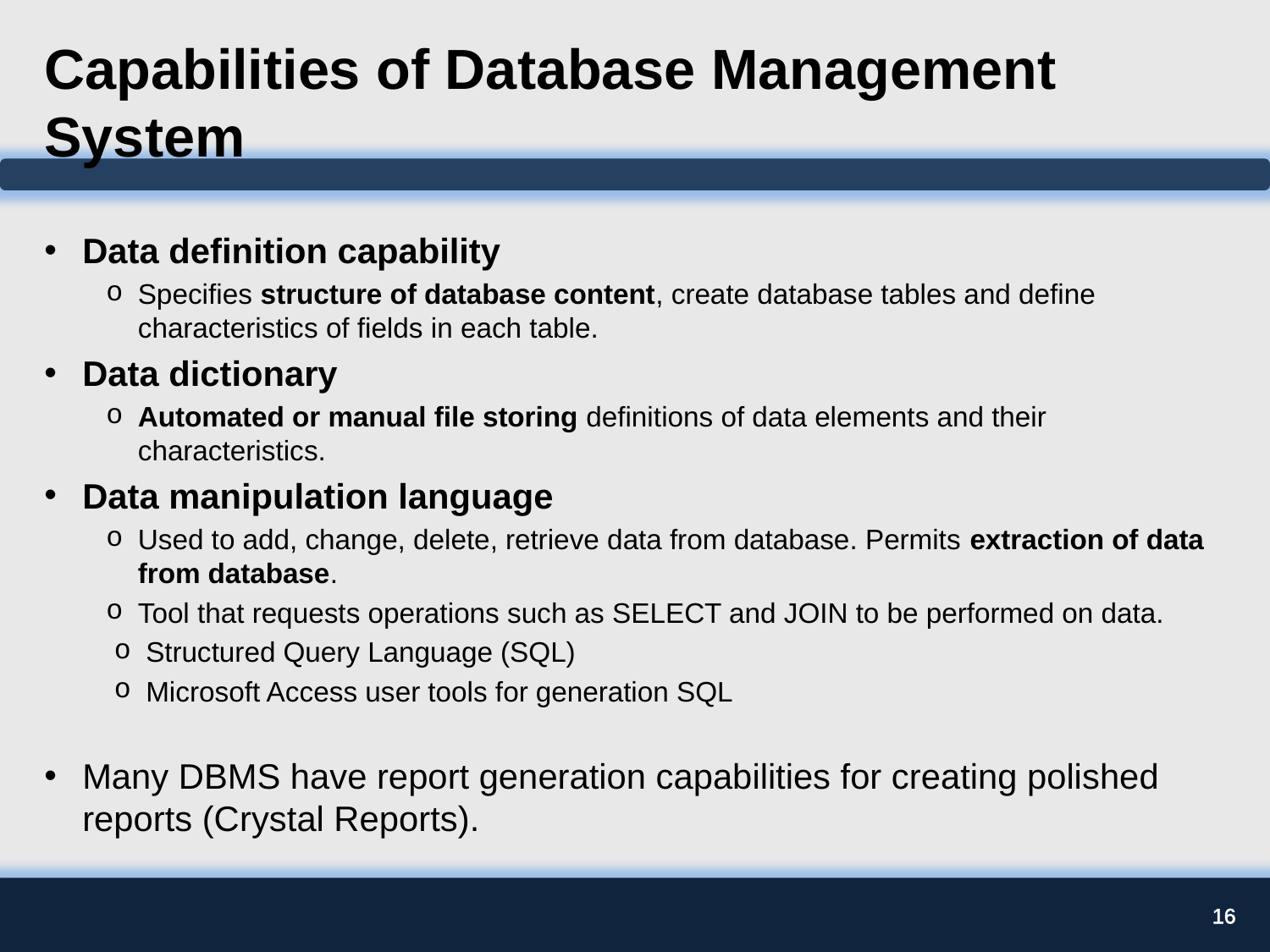

# Capabilities of Database Management System
Data definition capability
Specifies structure of database content, create database tables and define characteristics of fields in each table.
Data dictionary
Automated or manual file storing definitions of data elements and their characteristics.
Data manipulation language
Used to add, change, delete, retrieve data from database. Permits extraction of data from database.
Tool that requests operations such as SELECT and JOIN to be performed on data.
Structured Query Language (SQL)
Microsoft Access user tools for generation SQL

Many DBMS have report generation capabilities for creating polished reports (Crystal Reports).
16